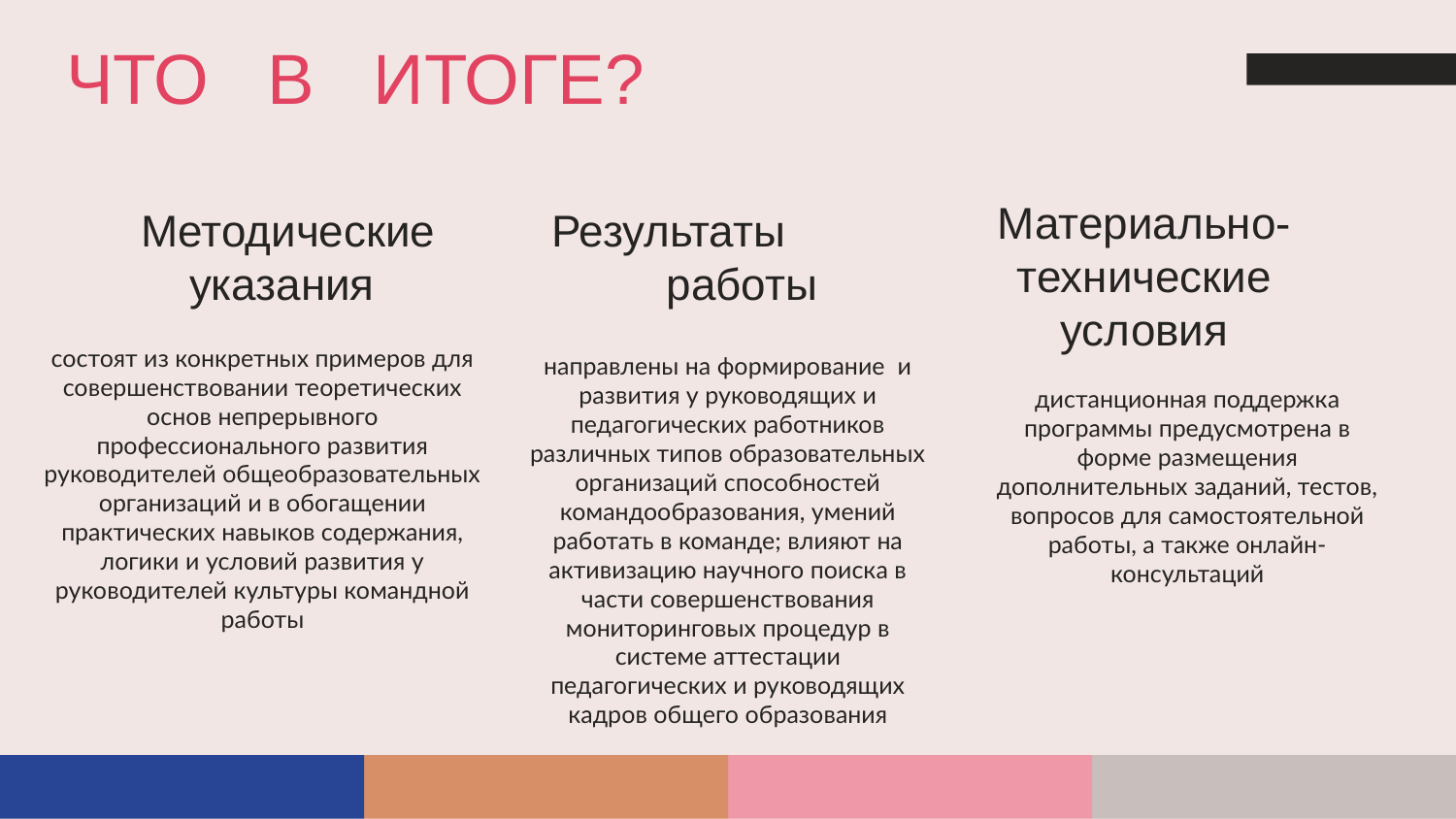

# ЧТО   В   ИТОГЕ?
Методические указания
Результаты         работы
Материально-технические условия
состоят из конкретных примеров для совершенствовании теоретических основ непрерывного профессионального развития руководителей общеобразовательных организаций и в обогащении практических навыков содержания, логики и условий развития у руководителей культуры командной работы
направлены на формирование  и развития у руководящих и педагогических работников различных типов образовательных организаций способностей командообразования, умений работать в команде; влияют на активизацию научного поиска в части совершенствования мониторинговых процедур в системе аттестации педагогических и руководящих кадров общего образования
дистанционная поддержка программы предусмотрена в форме размещения дополнительных заданий, тестов, вопросов для самостоятельной работы, а также онлайн-консультаций